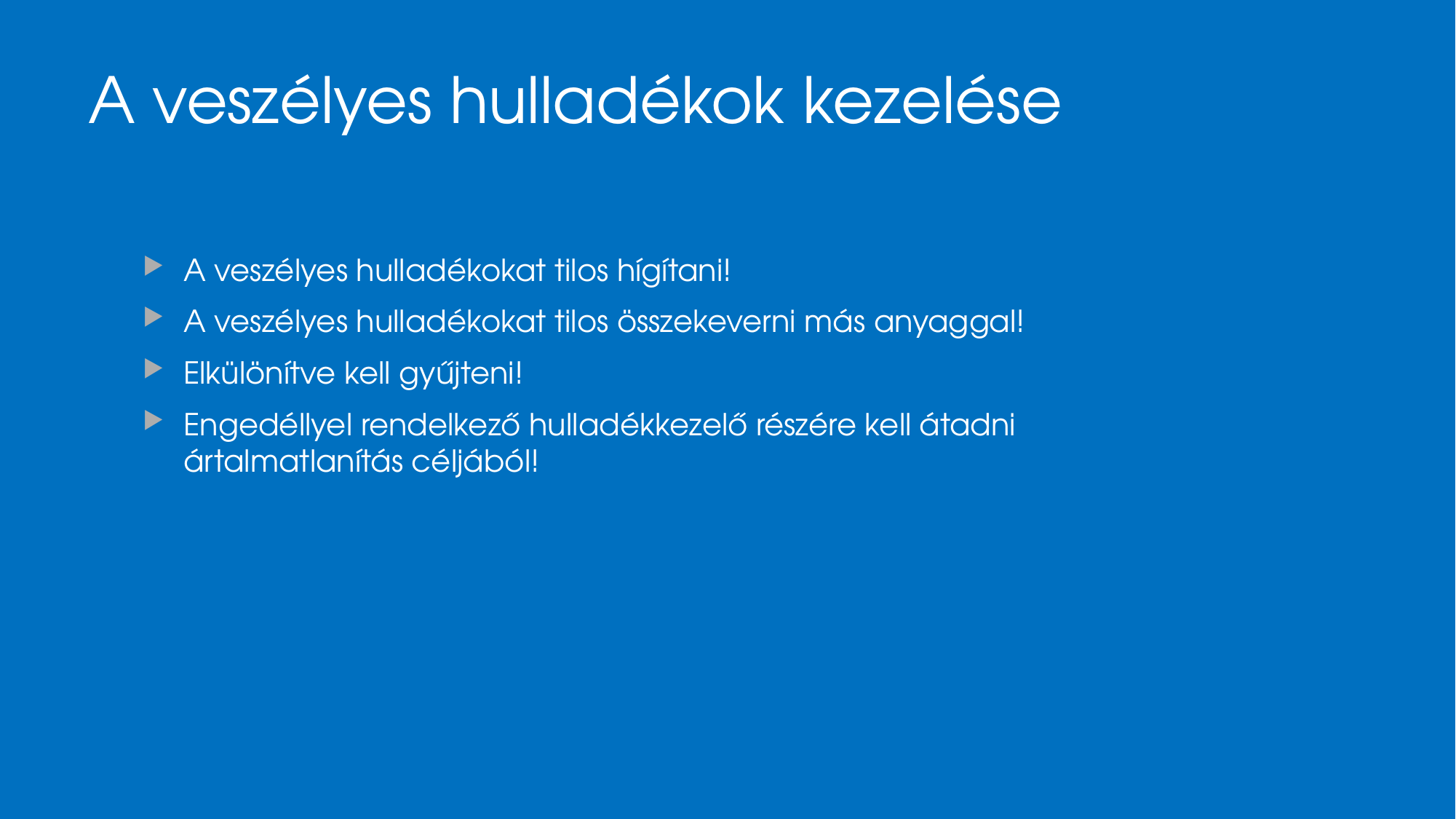

# A veszélyes hulladékok kezelése
A veszélyes hulladékokat tilos hígítani!
A veszélyes hulladékokat tilos összekeverni más anyaggal!
Elkülönítve kell gyűjteni!
Engedéllyel rendelkező hulladékkezelő részére kell átadni ártalmatlanítás céljából!